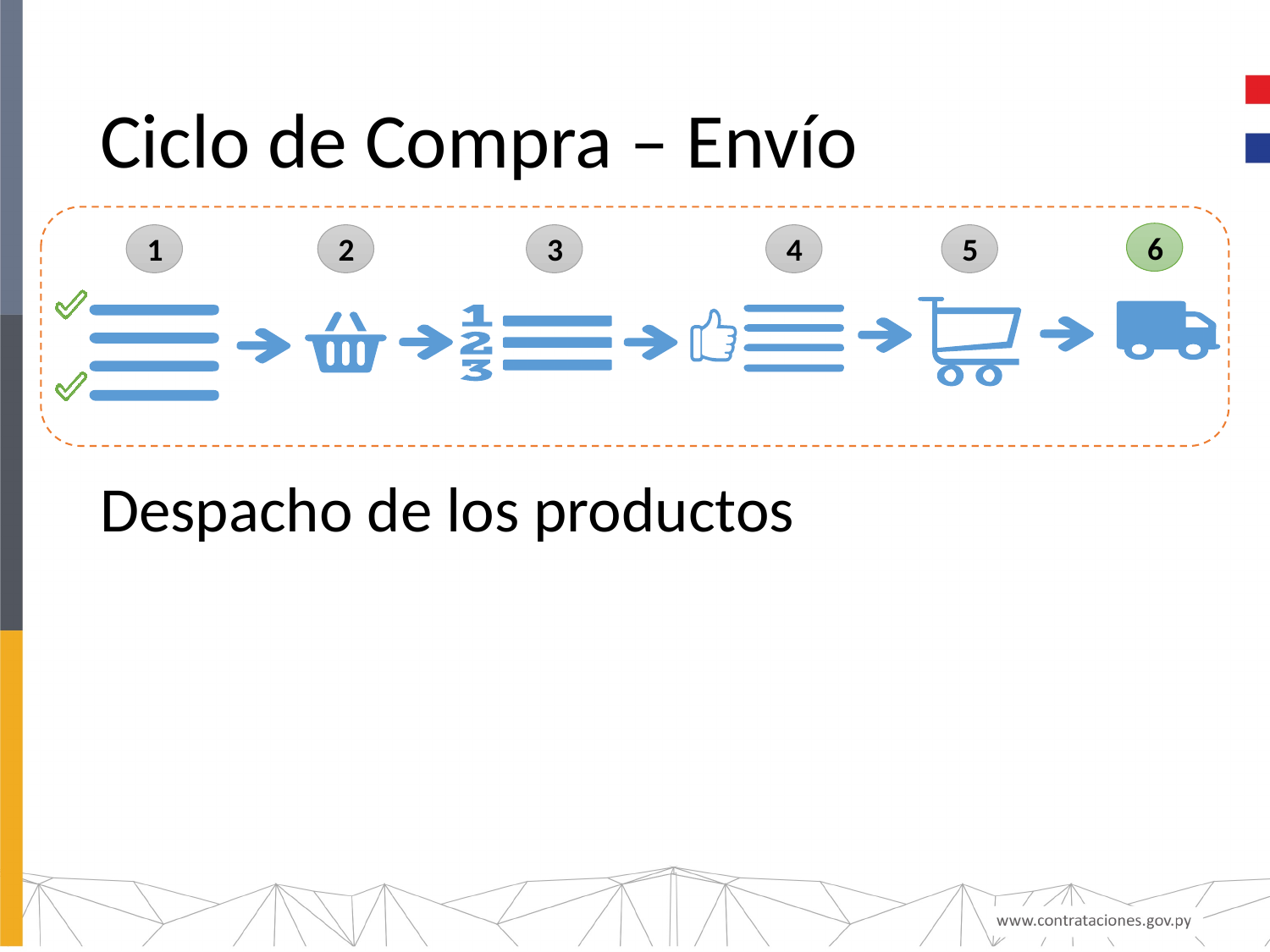

# Ciclo de Compra – Envío

6
1
2
3
4
5

Despacho de los productos